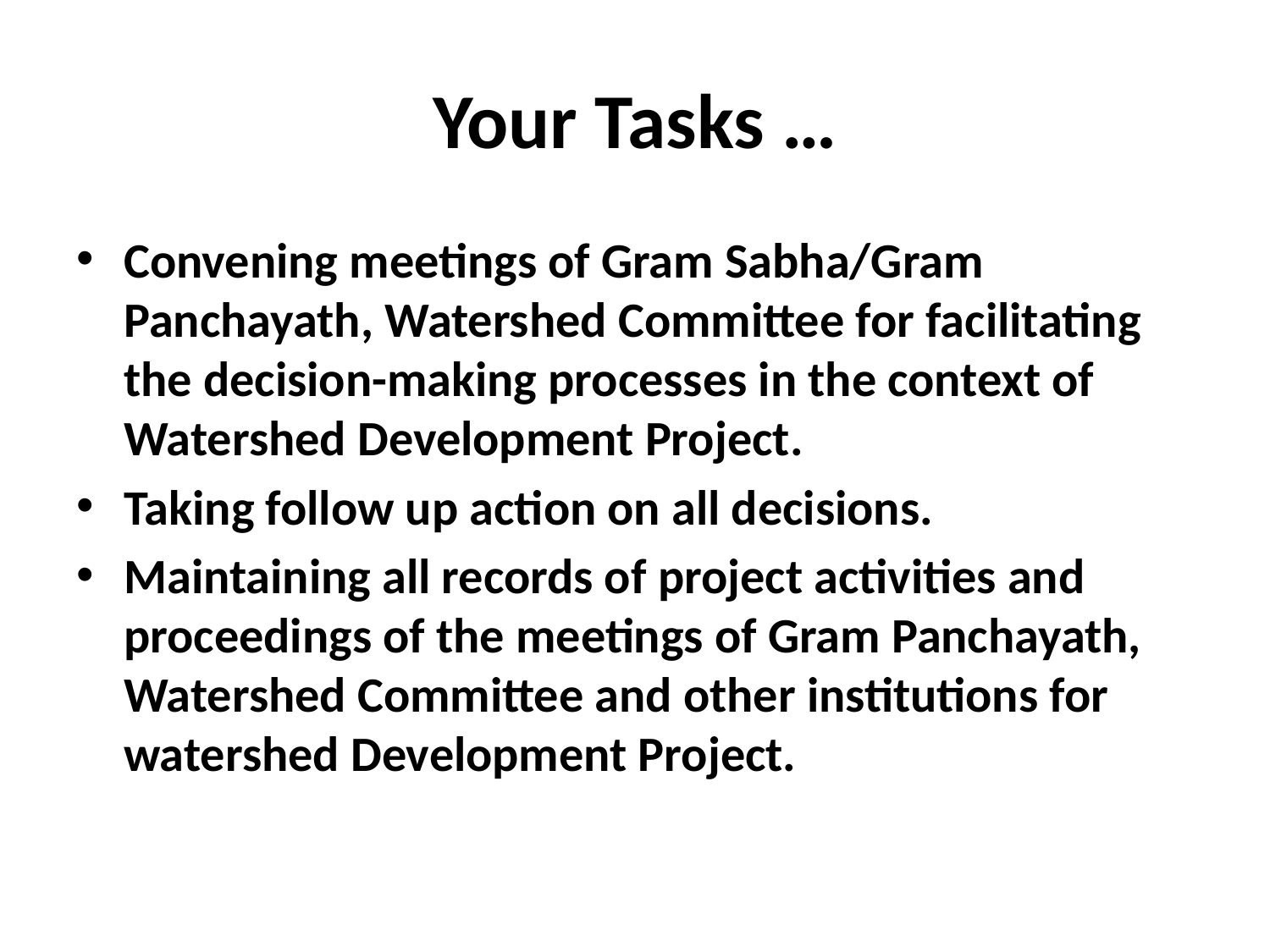

# Your Tasks …
Convening meetings of Gram Sabha/Gram Panchayath, Watershed Committee for facilitating the decision-making processes in the context of Watershed Development Project.
Taking follow up action on all decisions.
Maintaining all records of project activities and proceedings of the meetings of Gram Panchayath, Watershed Committee and other institutions for watershed Development Project.